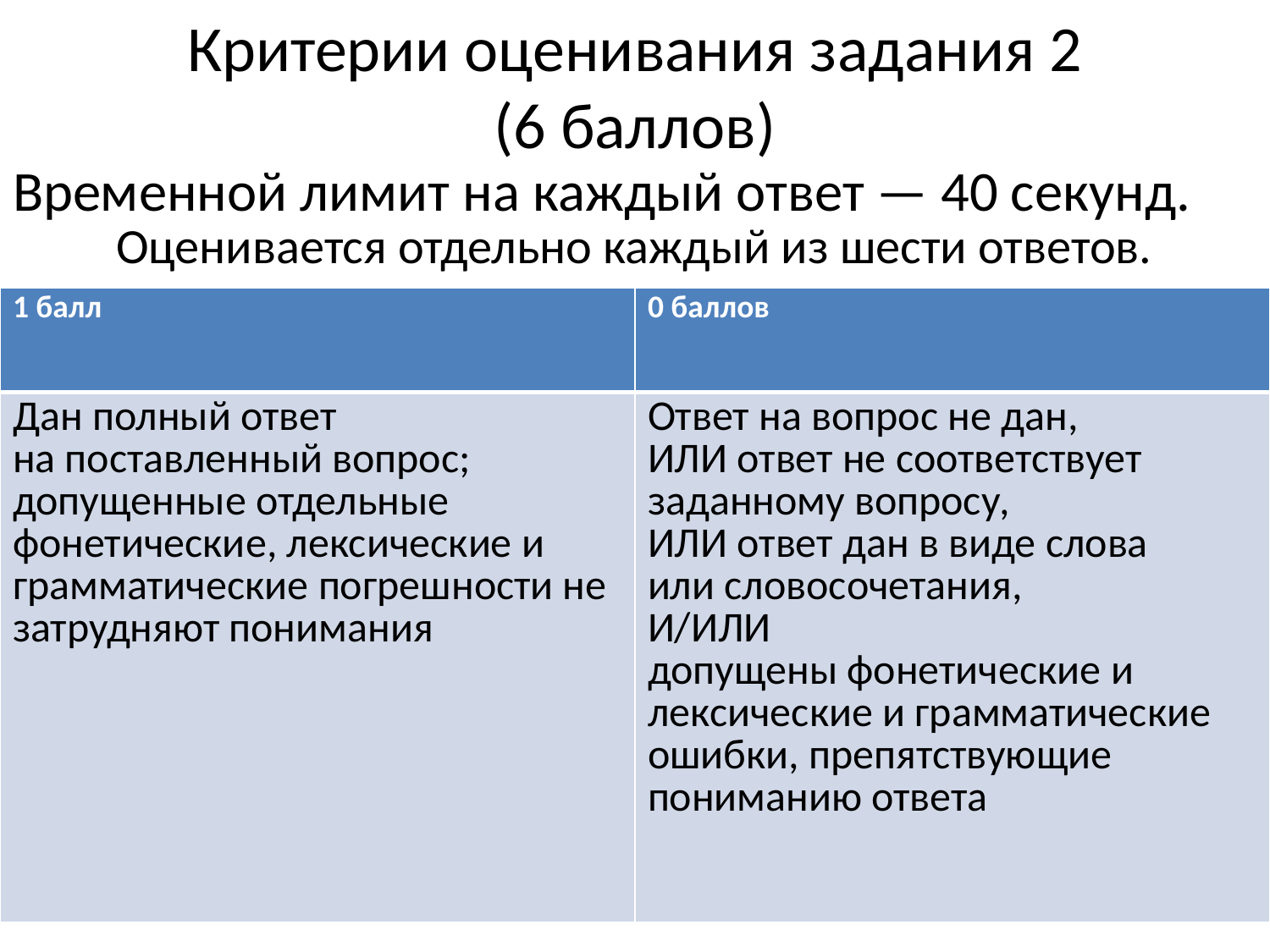

# Критерии оценивания задания 2 (6 баллов)
Временной лимит на каждый ответ — 40 секунд.

Оценивается отдельно каждый из шести ответов.
| 1 балл | 0 баллов |
| --- | --- |
| Дан полный ответ на поставленный вопрос; допущенные отдельные фонетические, лексические и грамматические погрешности не затрудняют понимания | Ответ на вопрос не дан, ИЛИ ответ не соответствует заданному вопросу, ИЛИ ответ дан в виде слова или словосочетания, И/ИЛИ допущены фонетические и лексические и грамматические ошибки, препятствующие пониманию ответа |